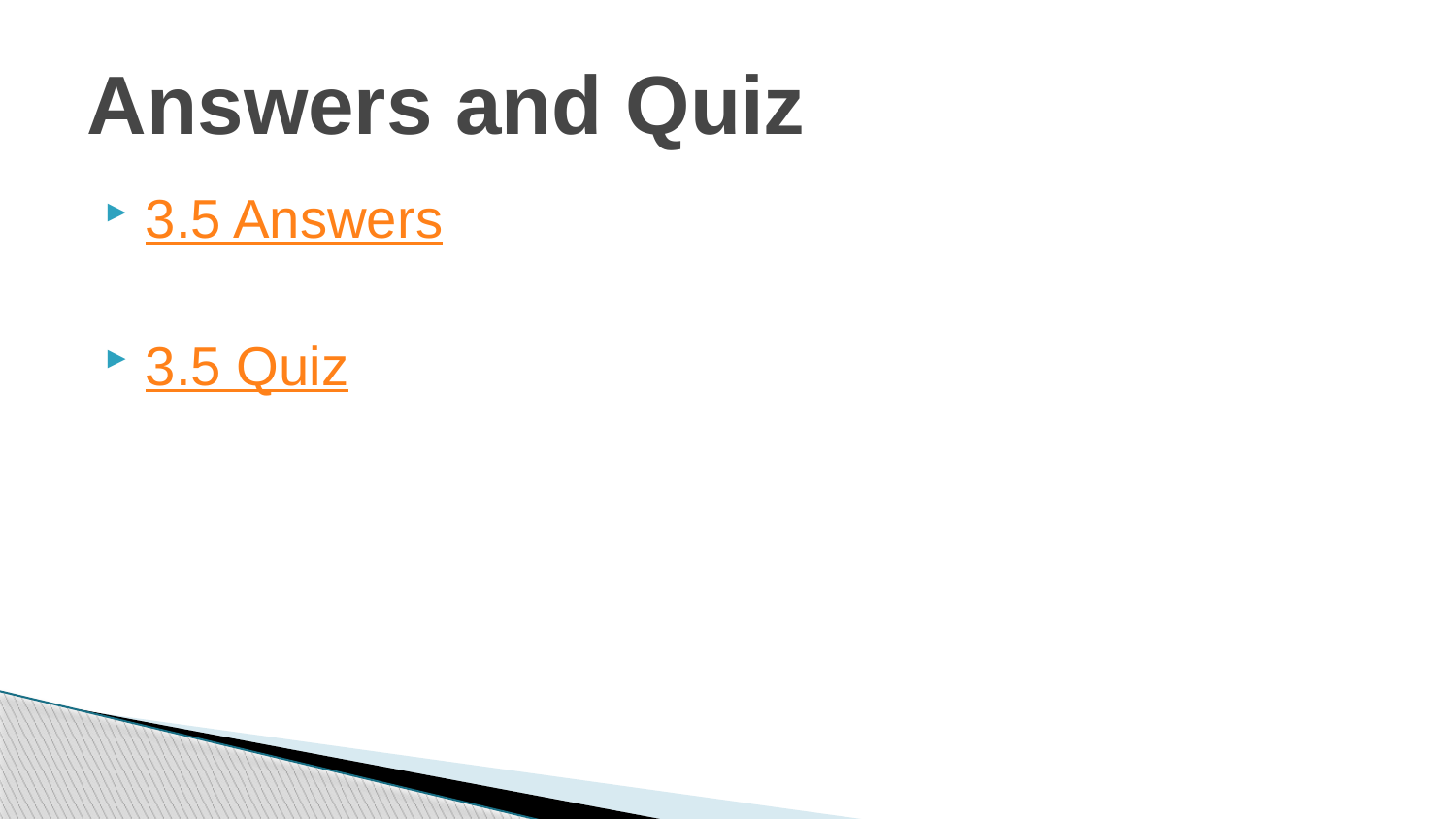

# Answers and Quiz
3.5 Answers

3.5 Quiz